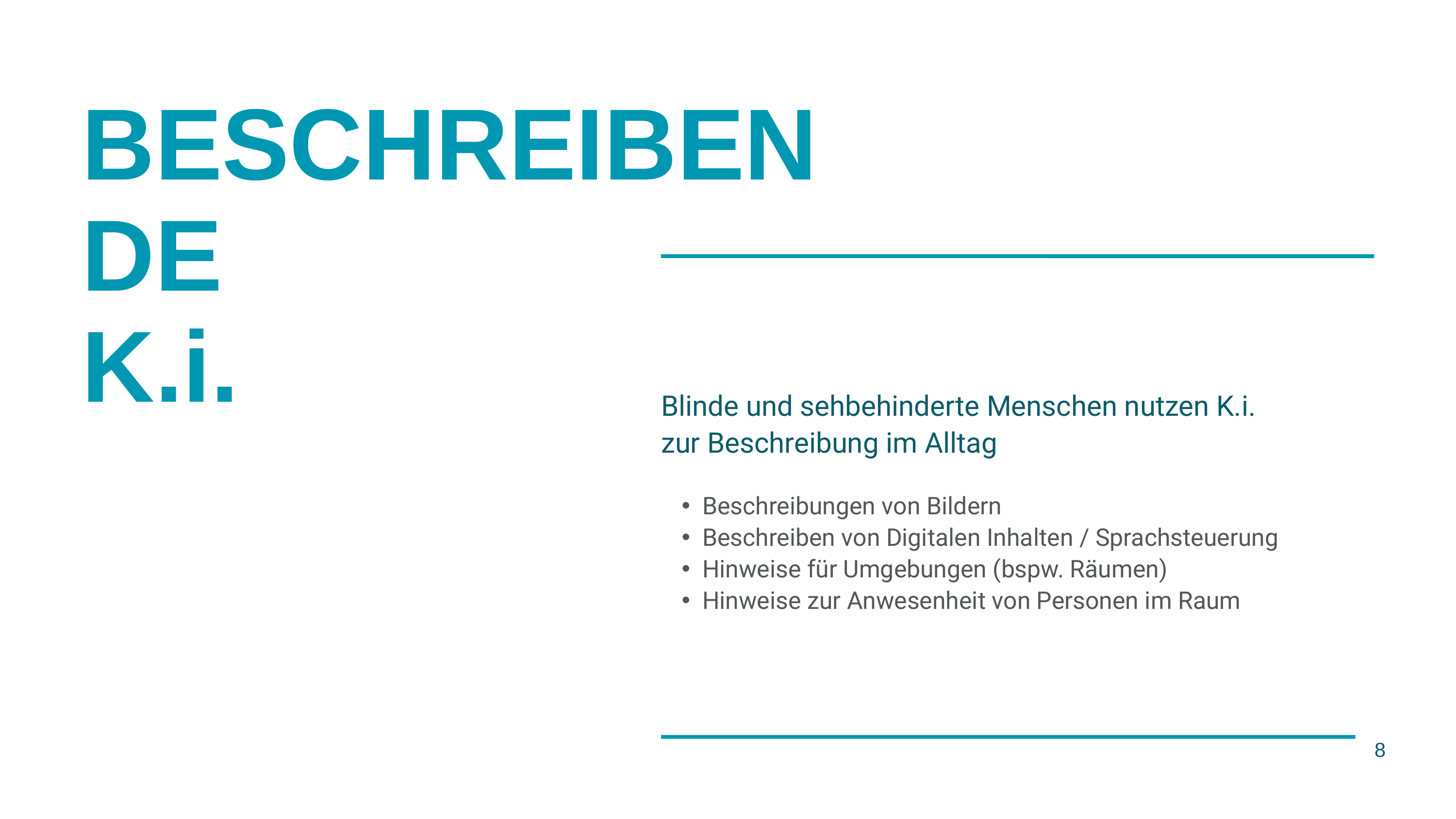

BESCHREIBENDE
K.i.

Blinde und sehbehinderte Menschen nutzen K.i.
zur Beschreibung im Alltag
Beschreibungen von Bildern
Beschreiben von Digitalen Inhalten / Sprachsteuerung
Hinweise für Umgebungen (bspw. Räumen)
Hinweise zur Anwesenheit von Personen im Raum
8